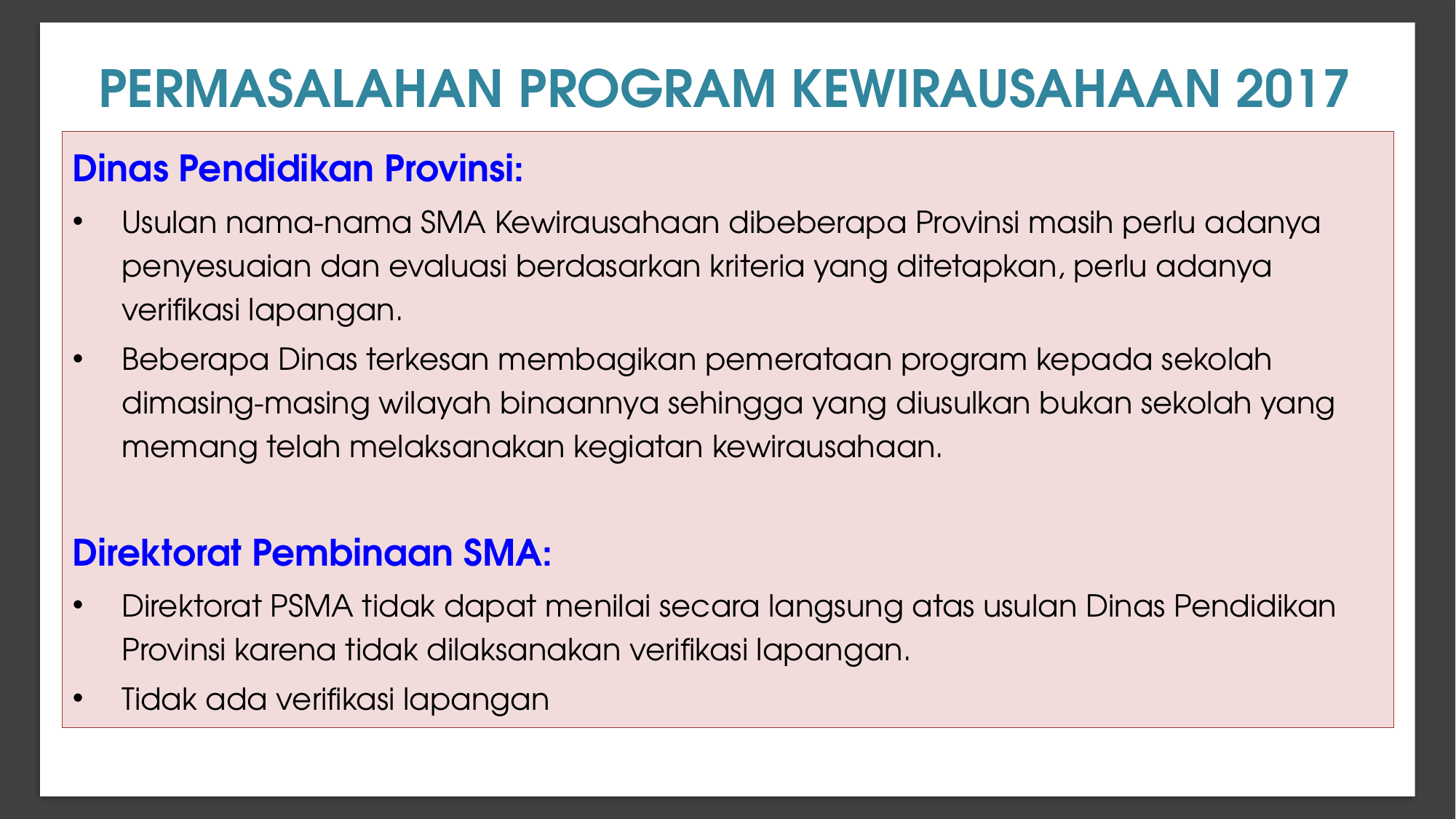

PERMASALAHAN PROGRAM KEWIRAUSAHAAN 2017
Dinas Pendidikan Provinsi:
Usulan nama-nama SMA Kewirausahaan dibeberapa Provinsi masih perlu adanya penyesuaian dan evaluasi berdasarkan kriteria yang ditetapkan, perlu adanya verifikasi lapangan.
Beberapa Dinas terkesan membagikan pemerataan program kepada sekolah dimasing-masing wilayah binaannya sehingga yang diusulkan bukan sekolah yang memang telah melaksanakan kegiatan kewirausahaan.

Direktorat Pembinaan SMA:
Direktorat PSMA tidak dapat menilai secara langsung atas usulan Dinas Pendidikan Provinsi karena tidak dilaksanakan verifikasi lapangan.
Tidak ada verifikasi lapangan